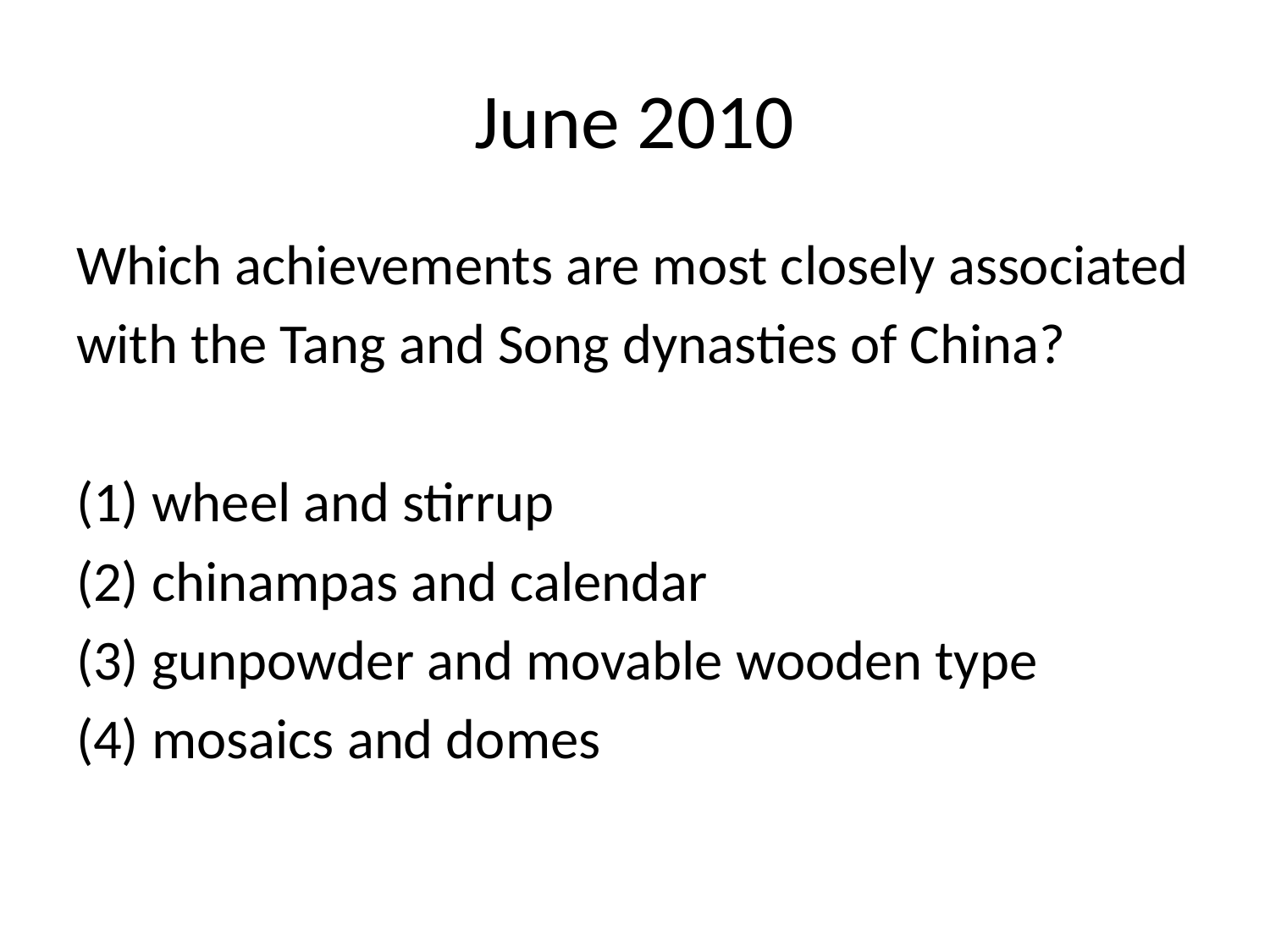

# June 2010
Which achievements are most closely associated
with the Tang and Song dynasties of China?

(1) wheel and stirrup
(2) chinampas and calendar
(3) gunpowder and movable wooden type
(4) mosaics and domes